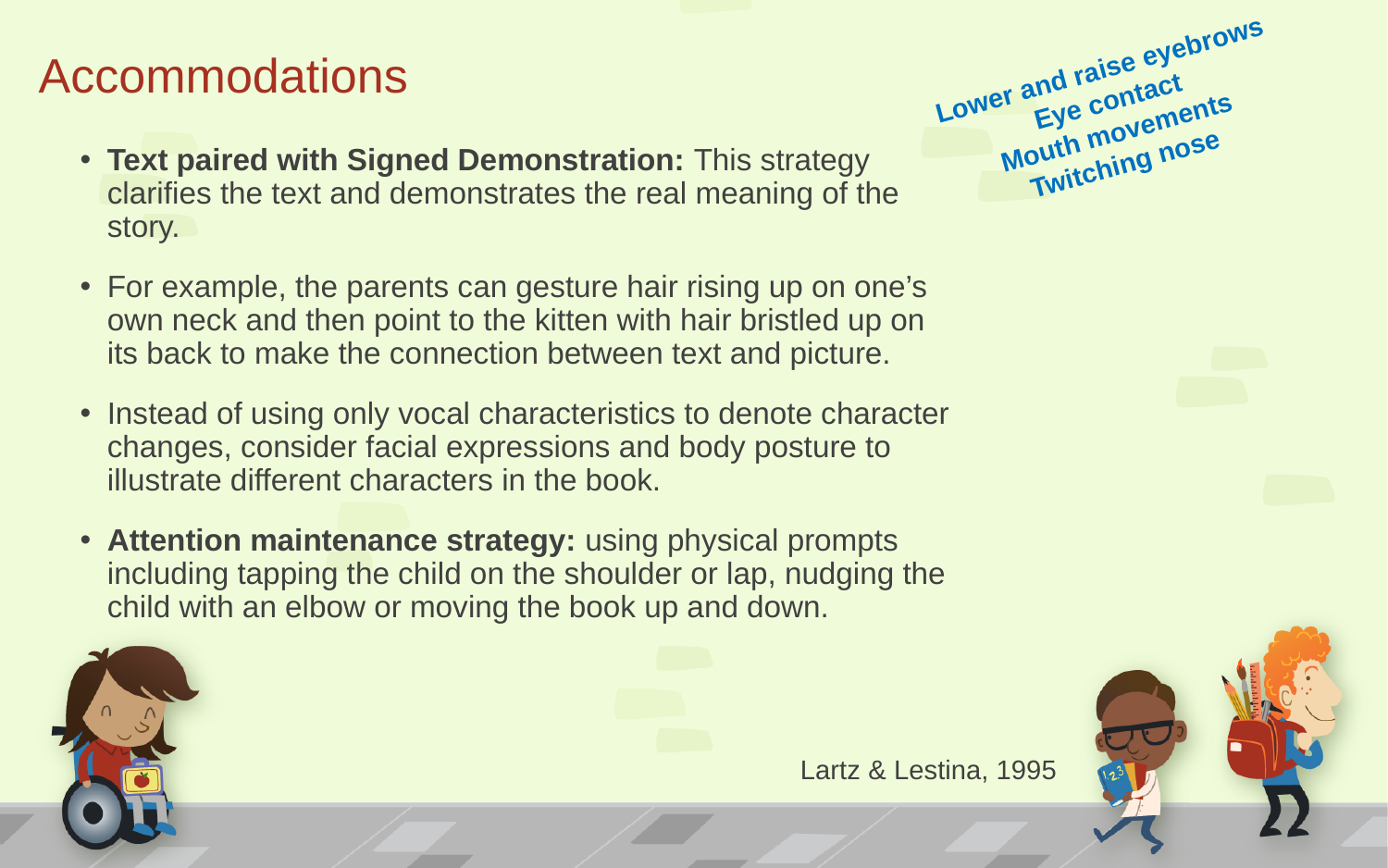

# Accommodations
Lower and raise eyebrows
Eye contact
Mouth movements
Twitching nose

Text paired with Signed Demonstration: This strategy clarifies the text and demonstrates the real meaning of the story.
For example, the parents can gesture hair rising up on one’s own neck and then point to the kitten with hair bristled up on its back to make the connection between text and picture.
Instead of using only vocal characteristics to denote character changes, consider facial expressions and body posture to illustrate different characters in the book.
Attention maintenance strategy: using physical prompts including tapping the child on the shoulder or lap, nudging the child with an elbow or moving the book up and down.

Lartz & Lestina, 1995